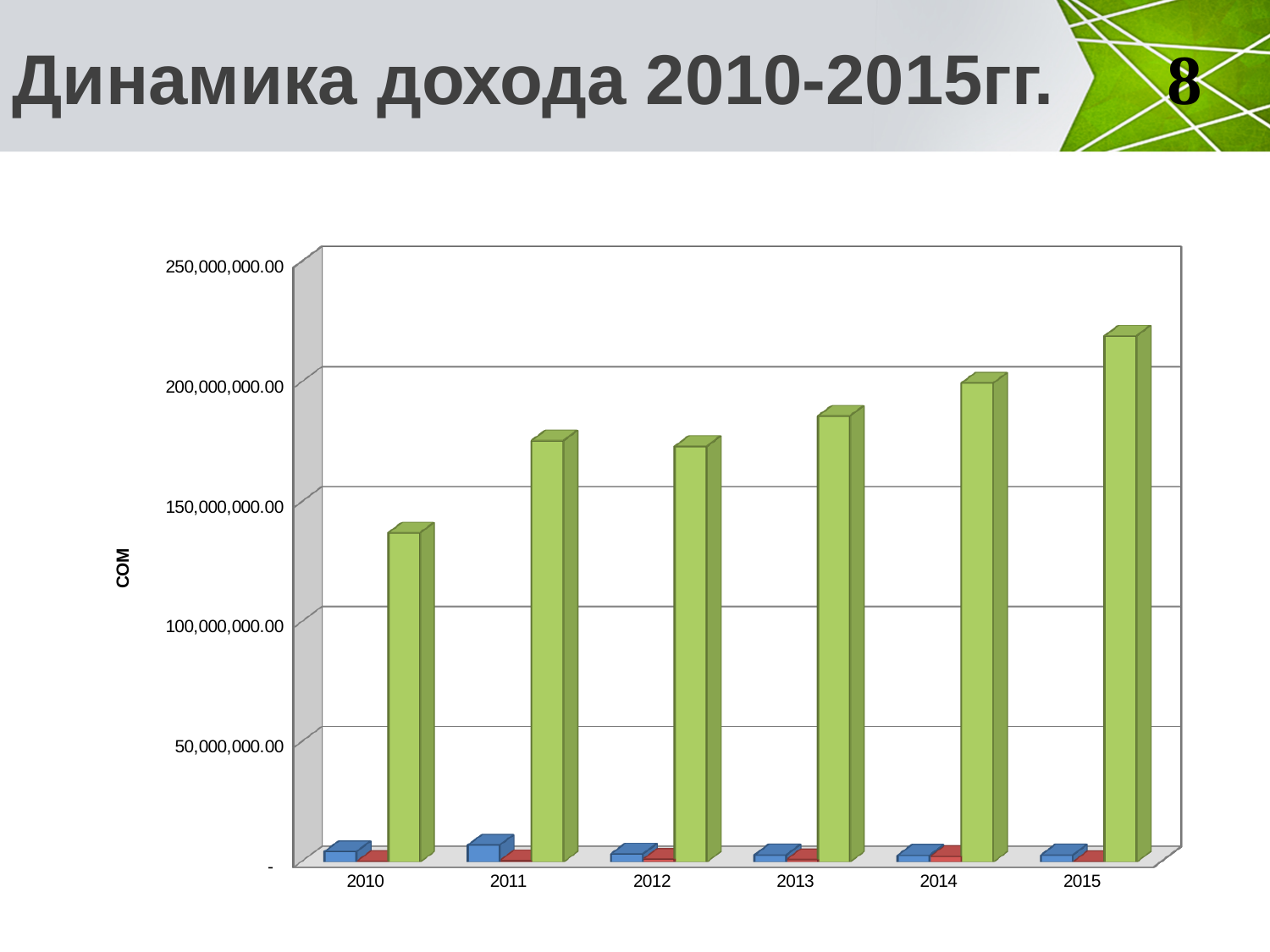

# Динамика дохода 2010-2015гг.
8

[unsupported chart]